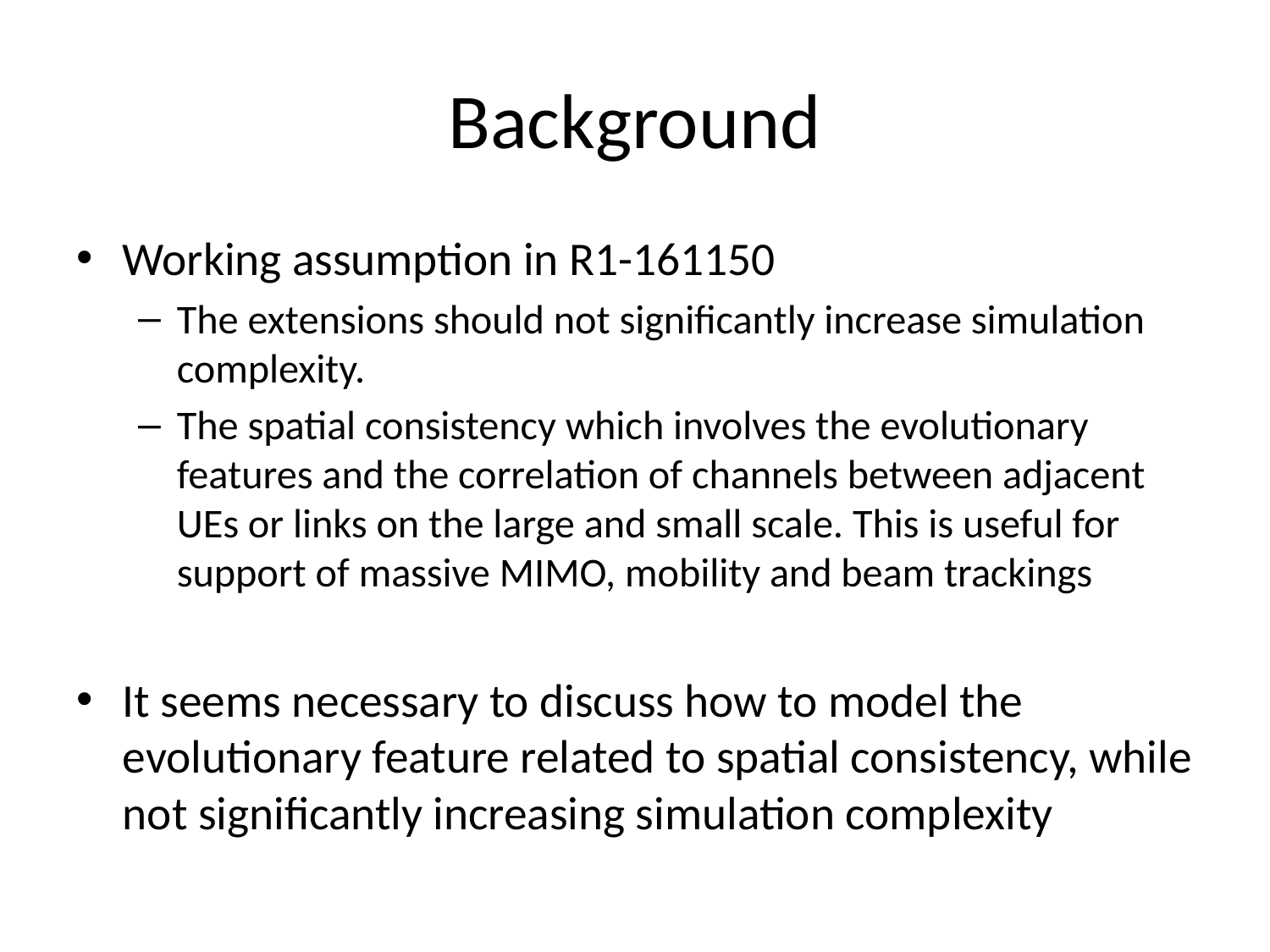

# Background
Working assumption in R1-161150
The extensions should not significantly increase simulation complexity.
The spatial consistency which involves the evolutionary features and the correlation of channels between adjacent UEs or links on the large and small scale. This is useful for support of massive MIMO, mobility and beam trackings

It seems necessary to discuss how to model the evolutionary feature related to spatial consistency, while not significantly increasing simulation complexity